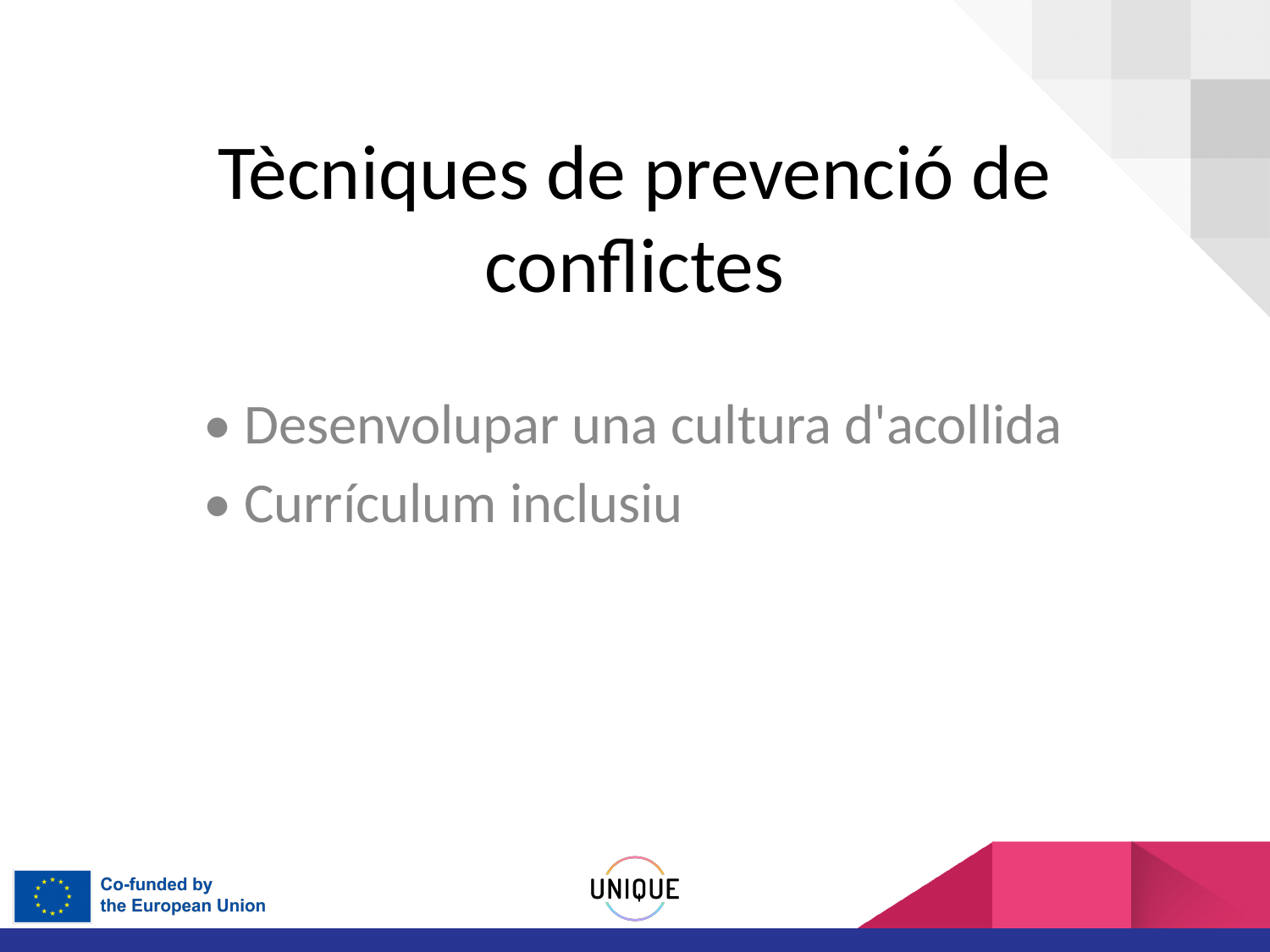

# Tècniques de prevenció de conflictes
• Desenvolupar una cultura d'acollida
• Currículum inclusiu